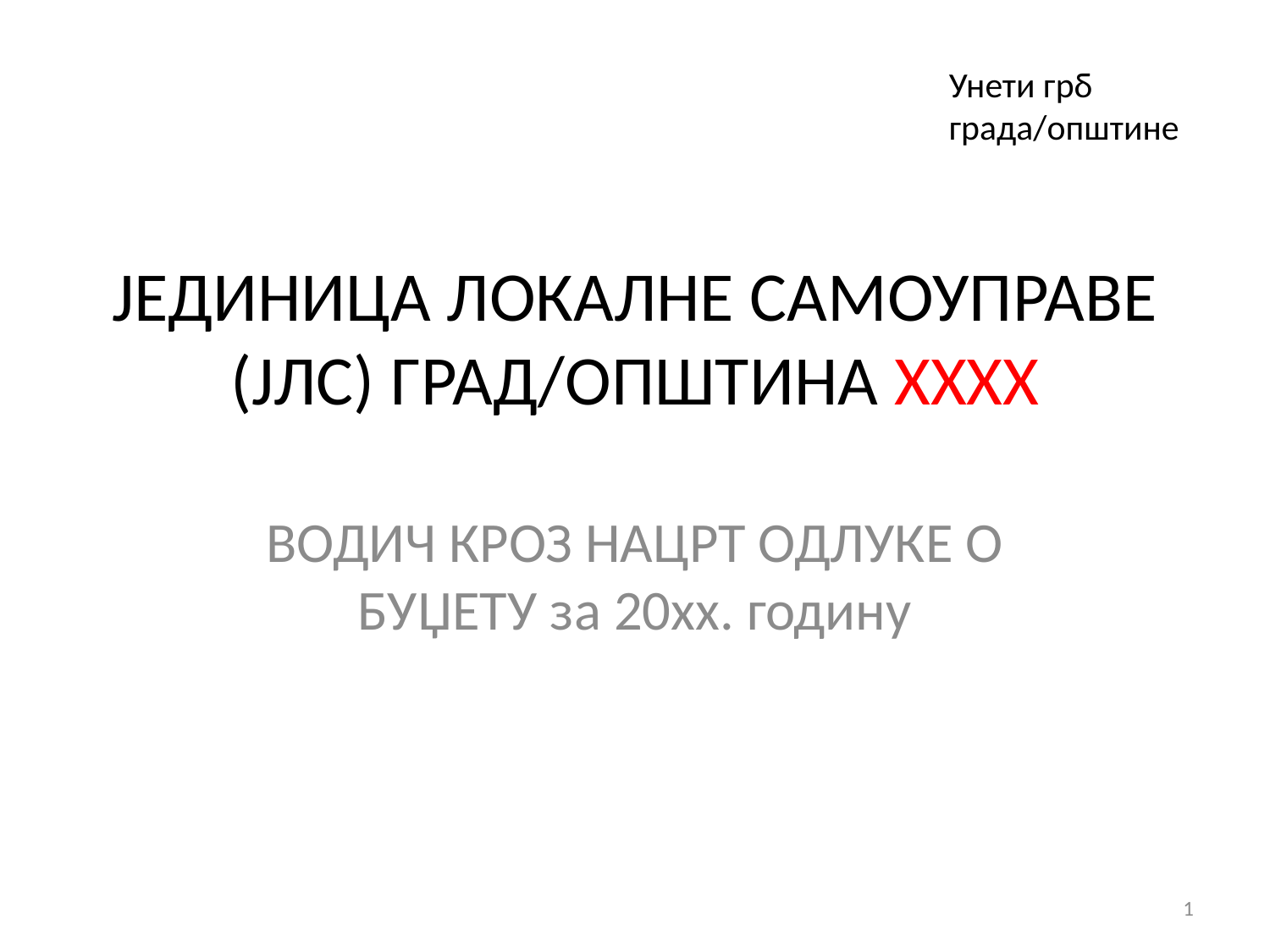

Унети грб града/општине
# ЈЕДИНИЦА ЛОКАЛНЕ САМОУПРАВЕ (ЈЛС) ГРАД/ОПШТИНА XXXX
ВОДИЧ КРОЗ НАЦРТ ОДЛУКЕ О БУЏЕТУ за 20хх. годину
1